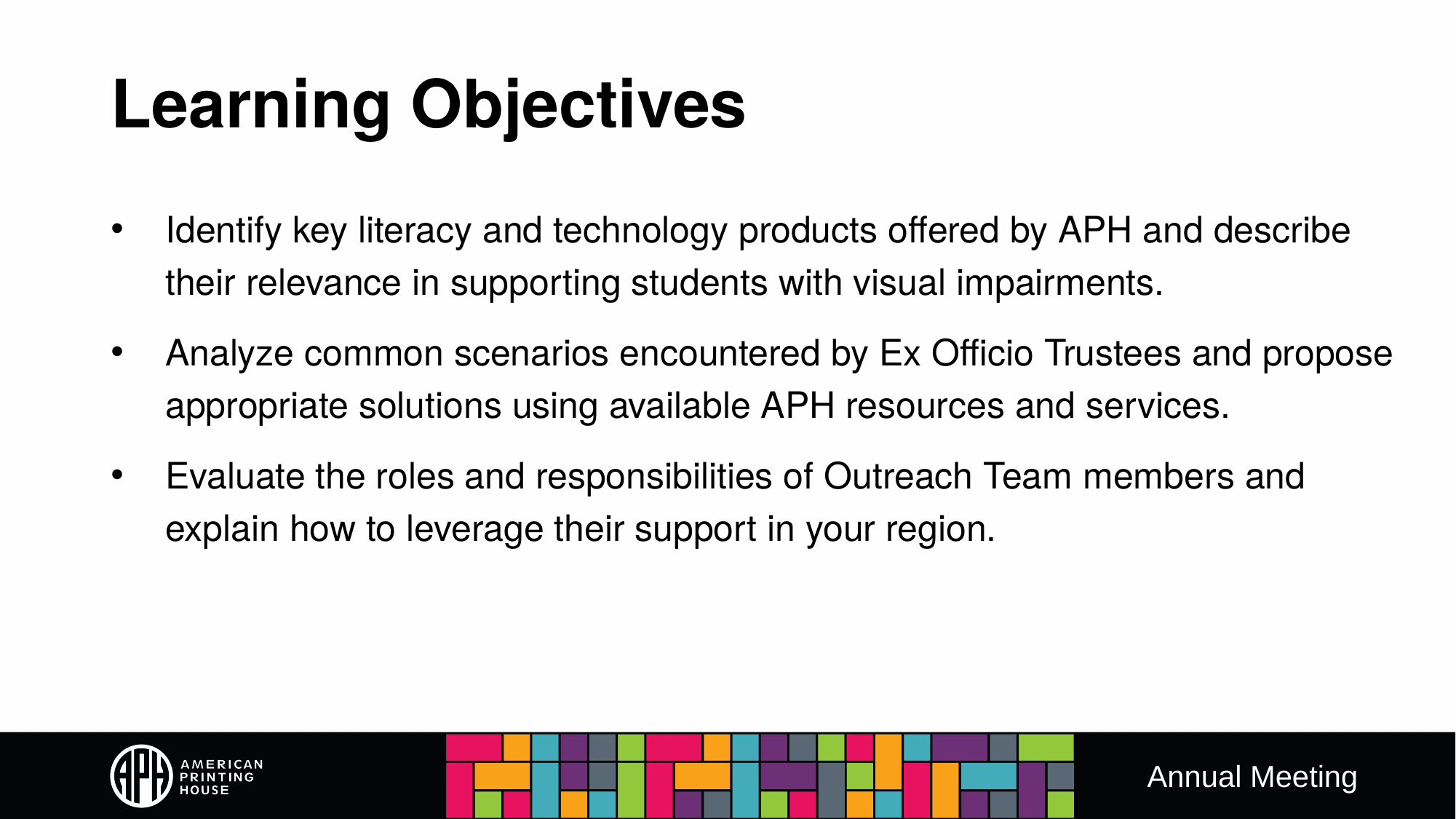

# Learning Objectives
Identify key literacy and technology products offered by APH and describe their relevance in supporting students with visual impairments.
Analyze common scenarios encountered by Ex Officio Trustees and propose appropriate solutions using available APH resources and services.
Evaluate the roles and responsibilities of Outreach Team members and explain how to leverage their support in your region.